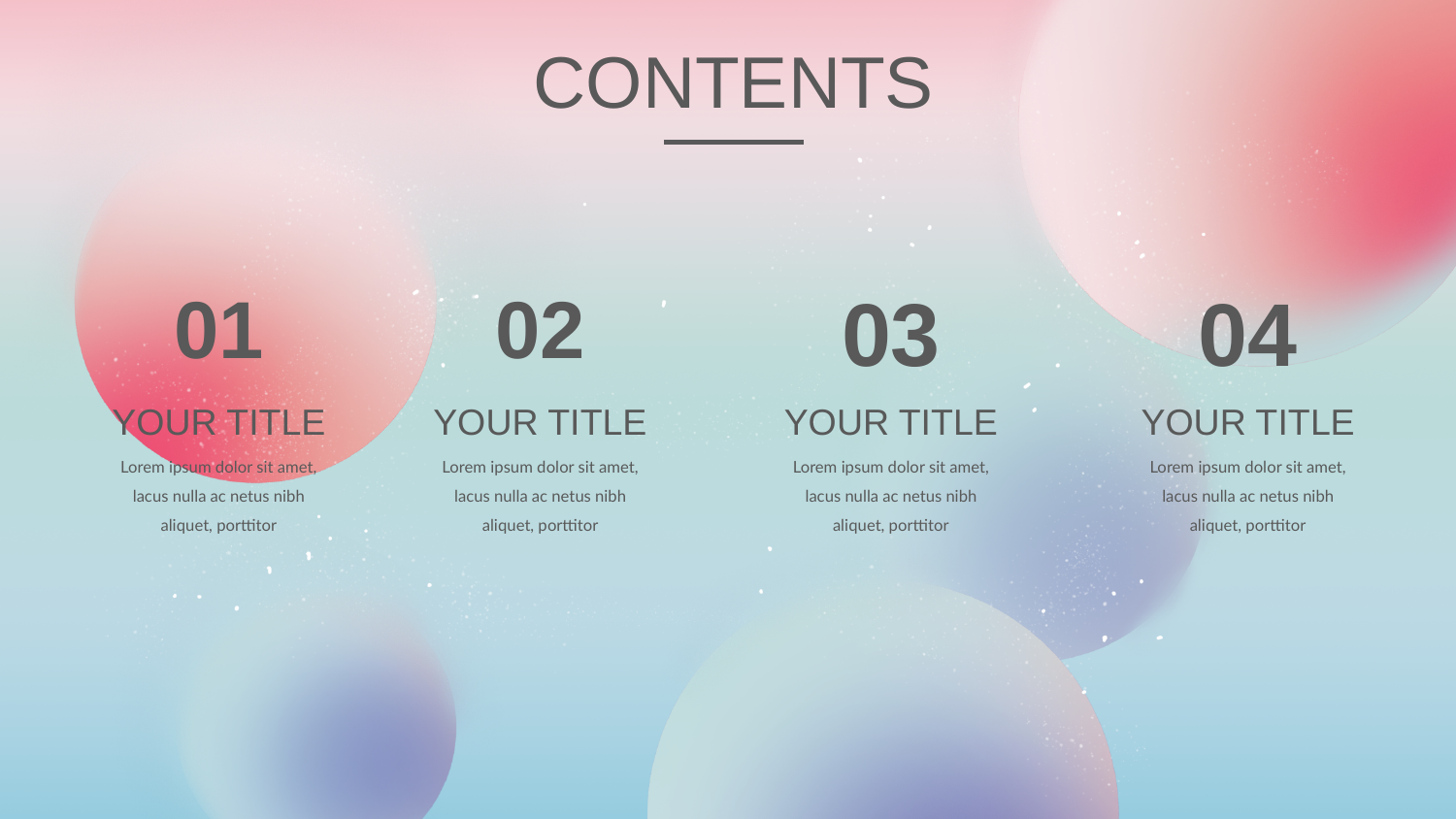

CONTENTS
01
02
03
04
YOUR TITLE
YOUR TITLE
YOUR TITLE
YOUR TITLE
Lorem ipsum dolor sit amet, lacus nulla ac netus nibh aliquet, porttitor
Lorem ipsum dolor sit amet, lacus nulla ac netus nibh aliquet, porttitor
Lorem ipsum dolor sit amet, lacus nulla ac netus nibh aliquet, porttitor
Lorem ipsum dolor sit amet, lacus nulla ac netus nibh aliquet, porttitor